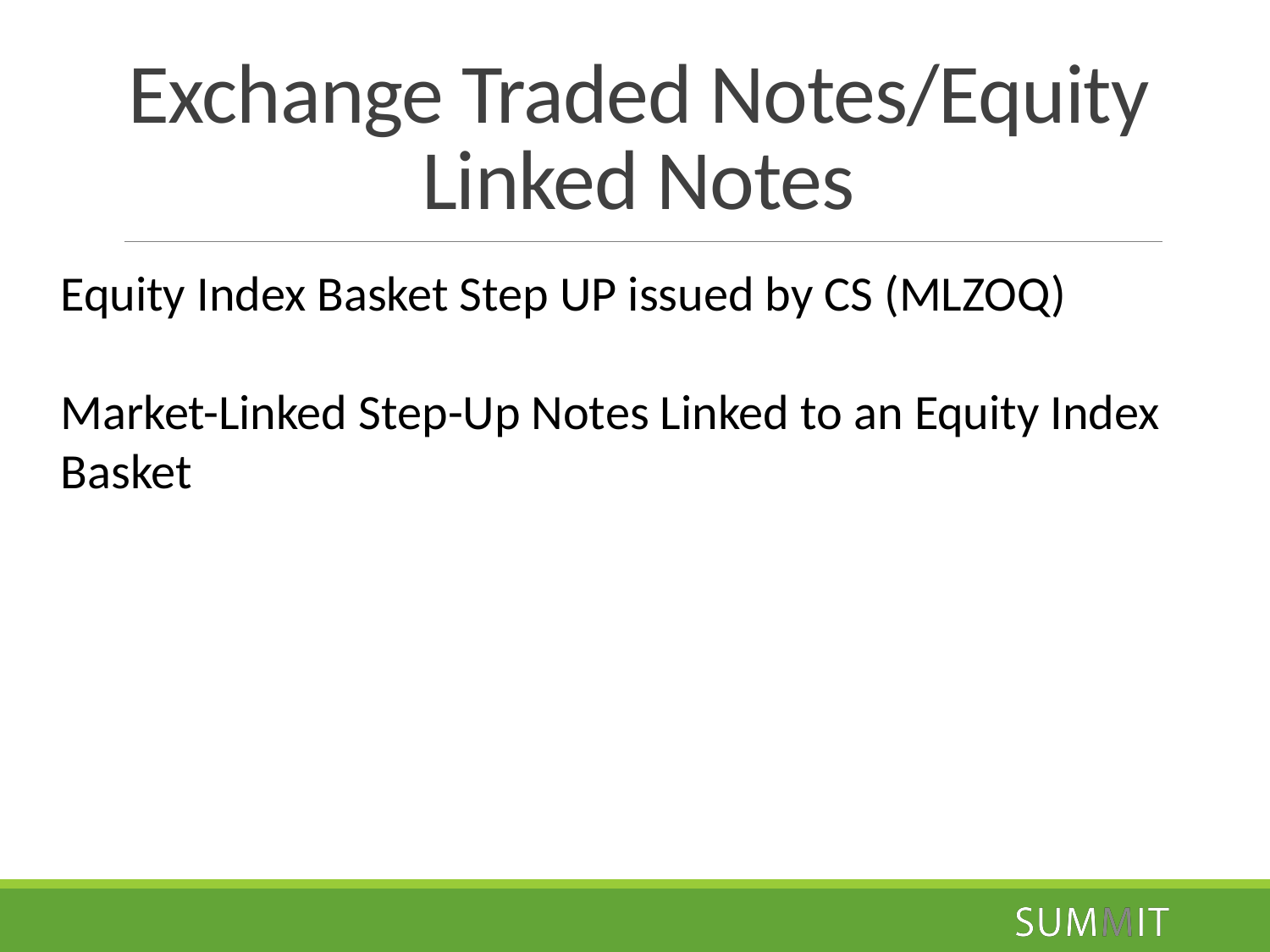

# Exchange Traded Notes/Equity Linked Notes
Equity Index Basket Step UP issued by CS (MLZOQ)

Market-Linked Step-Up Notes Linked to an Equity Index Basket